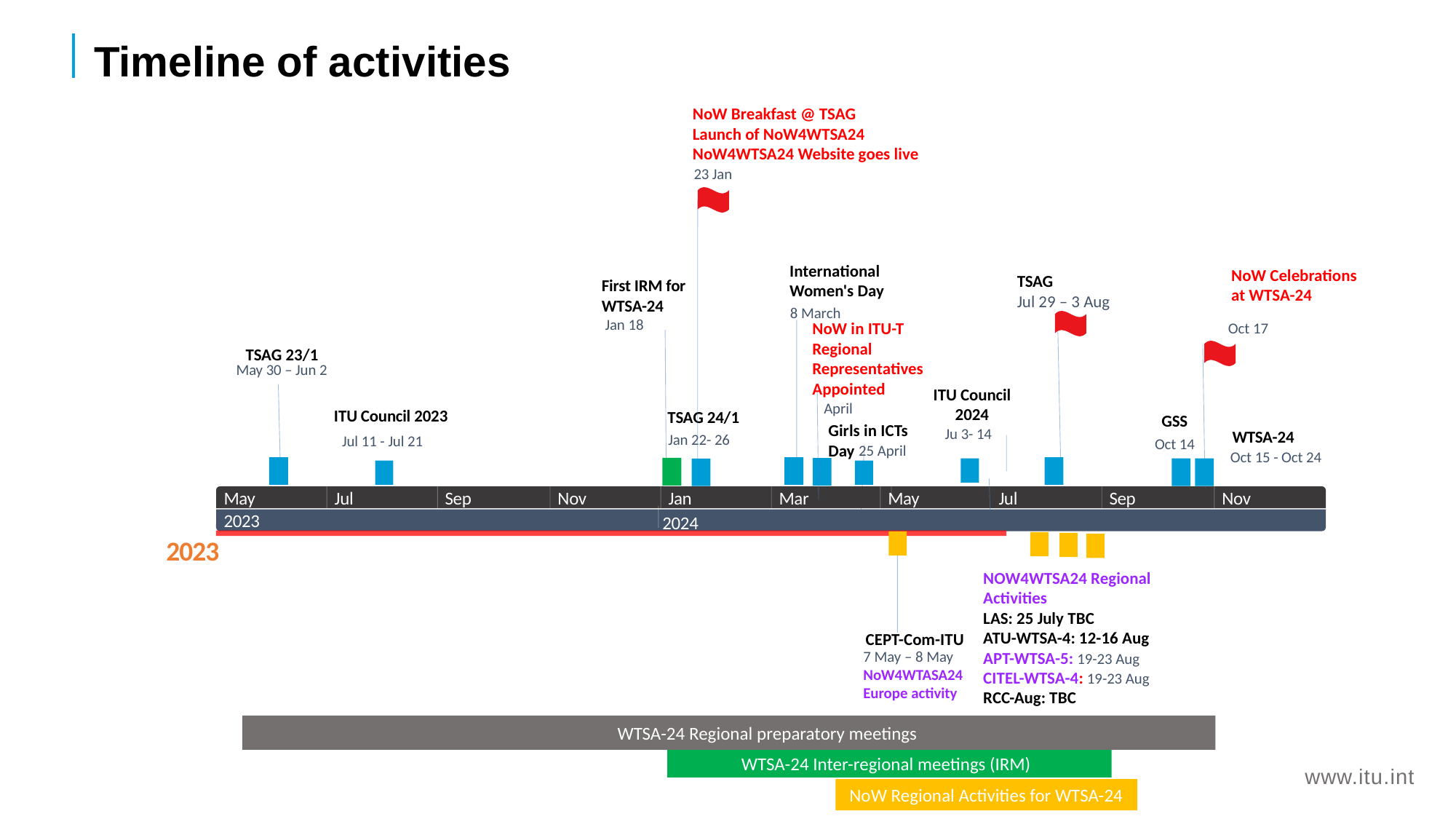

Timeline of activities
NoW Breakfast @ TSAG
Launch of NoW4WTSA24
NoW4WTSA24 Website goes live
23 Jan

International Women's Day
NoW Celebrations at WTSA-24
TSAG
Jul 29 – 3 Aug

First IRM for WTSA-24
8 March

NoW in ITU-T Regional Representatives Appointed
Oct 17

Jan 18

TSAG 23/1

May 30 – Jun 2
ITU Council 2024

April
ITU Council 2023
TSAG 24/1
GSS
Girls in ICTs Day
Ju 3- 14
WTSA-24
Jan 22- 26
Jul 11 - Jul 21

Oct 14
25 April
Oct 15 - Oct 24

May
Jul
Sep
Nov
Jan
Mar
May
Jul
Sep
Nov

2023

2024

2023

NOW4WTSA24 Regional Activities
LAS: 25 July TBC
ATU-WTSA-4: 12-16 Aug
APT-WTSA-5: 19-23 Aug
CITEL-WTSA-4: 19-23 Aug
RCC-Aug: TBC
CEPT-Com-ITU
7 May – 8 May
NoW4WTASA24 Europe activity

WTSA-24 Regional preparatory meetings

WTSA-24 Inter-regional meetings (IRM)
NoW Regional Activities for WTSA-24